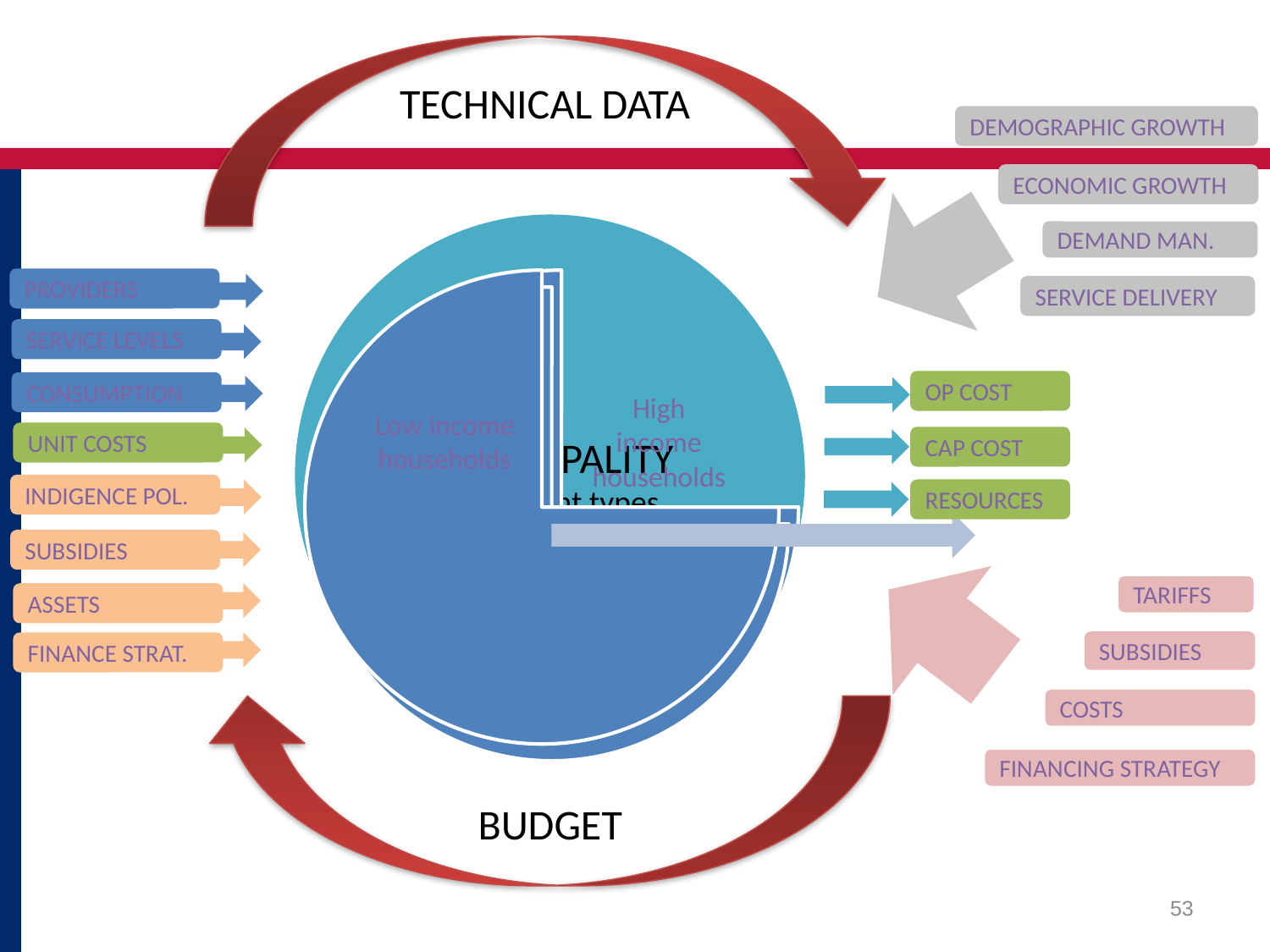

TECHNICAL DATA
DEMOGRAPHIC GROWTH
ECONOMIC GROWTH

Non-residential
consumers
MUNICIPALITY
Settlement types
DEMAND MAN.
PROVIDERS

SERVICE DELIVERY
SERVICE LEVELS

OP COST
CONSUMPTION

UNIT COSTS
CAP COST

INDIGENCE POL.
RESOURCES

SUBSIDIES

TARIFFS
ASSETS

SUBSIDIES
FINANCE STRAT.

COSTS

FINANCING STRATEGY
BUDGET
53